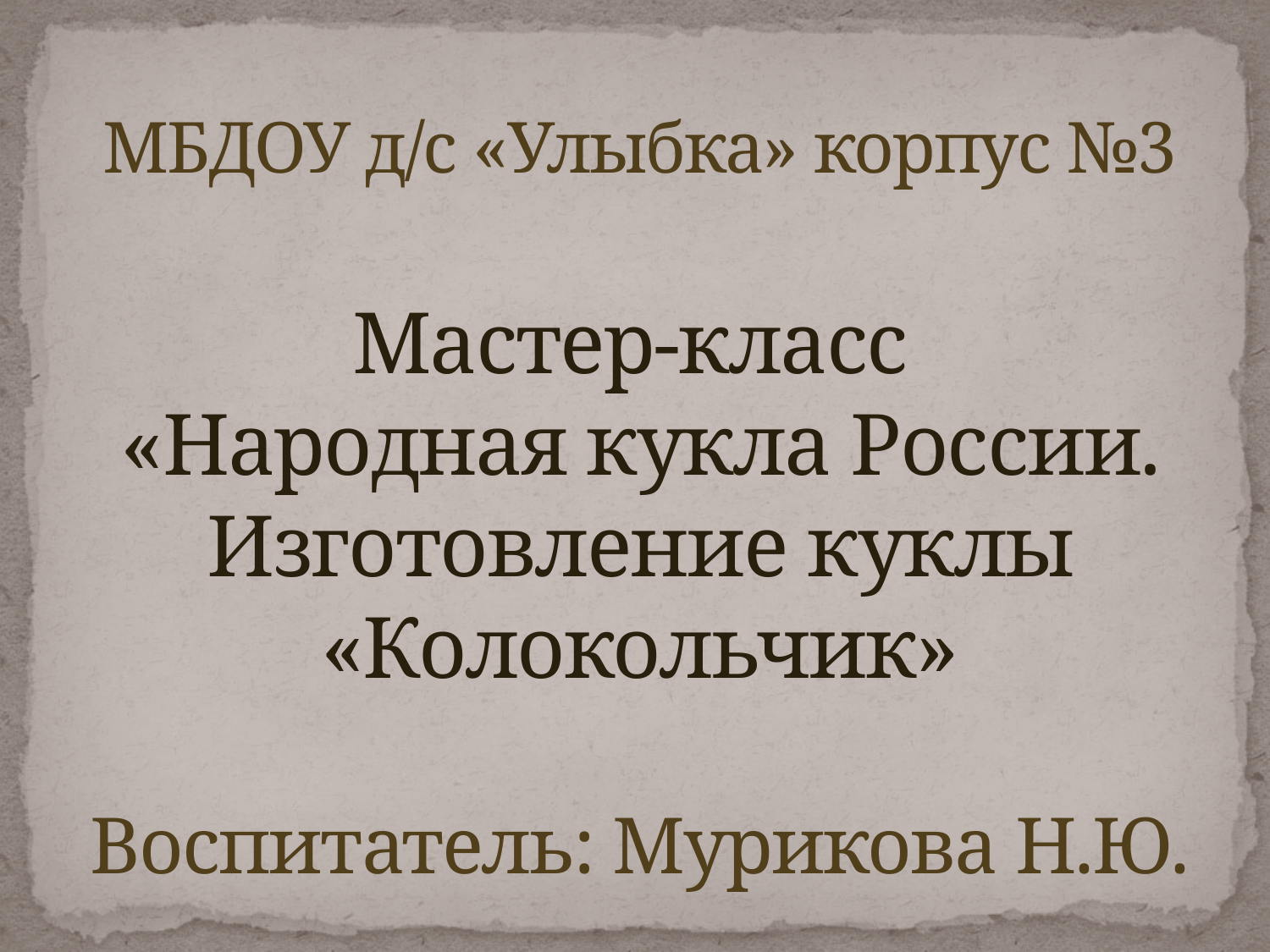

# МБДОУ д/с «Улыбка» корпус №3 Мастер-класс «Народная кукла России. Изготовление куклы «Колокольчик» Воспитатель: Мурикова Н.Ю.